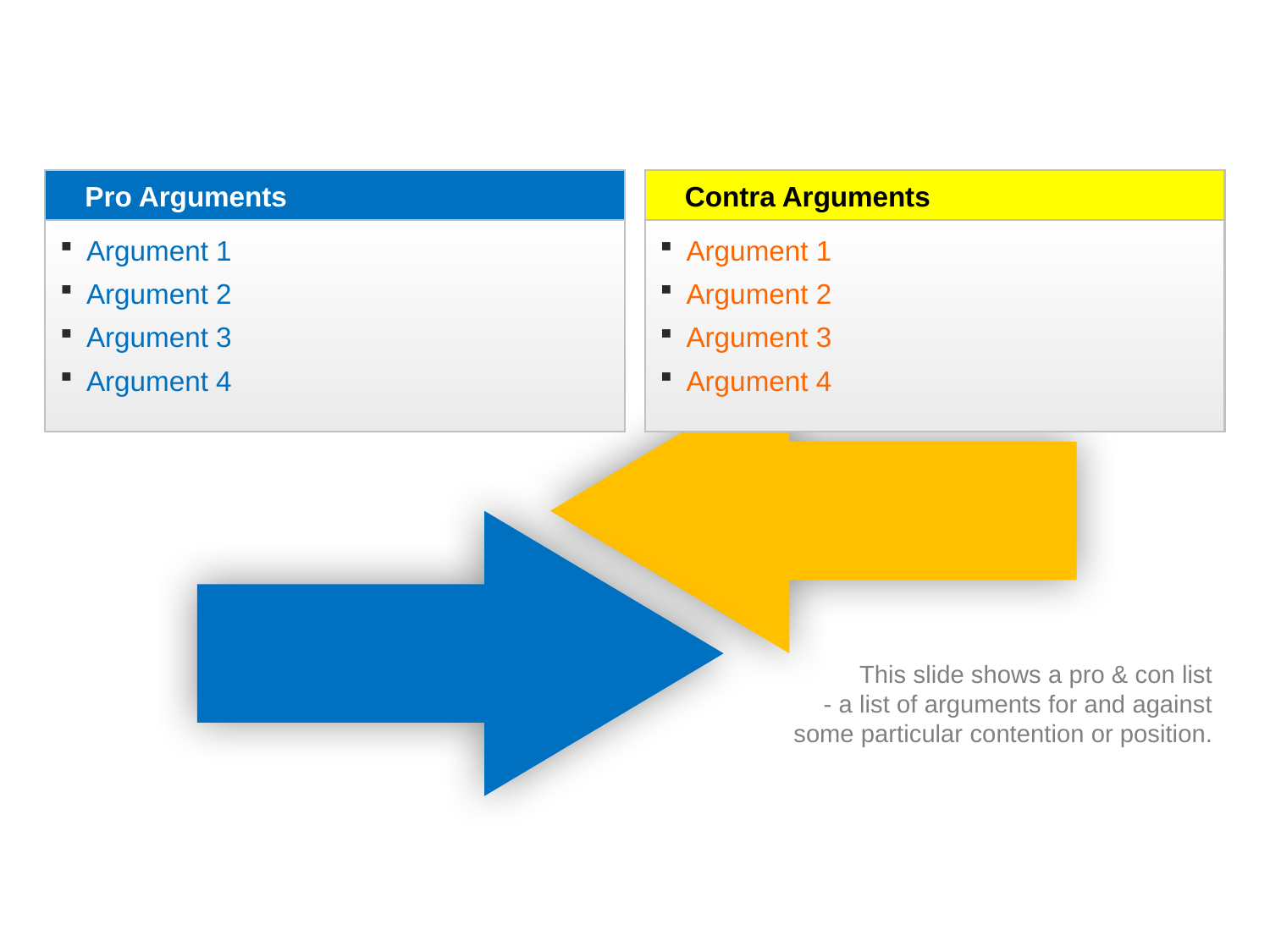

Pro Arguments
Contra Arguments
Argument 1
Argument 2
Argument 3
Argument 4

Argument 1
Argument 2
Argument 3
Argument 4

This slide shows a pro & con list
- a list of arguments for and against
some particular contention or position.